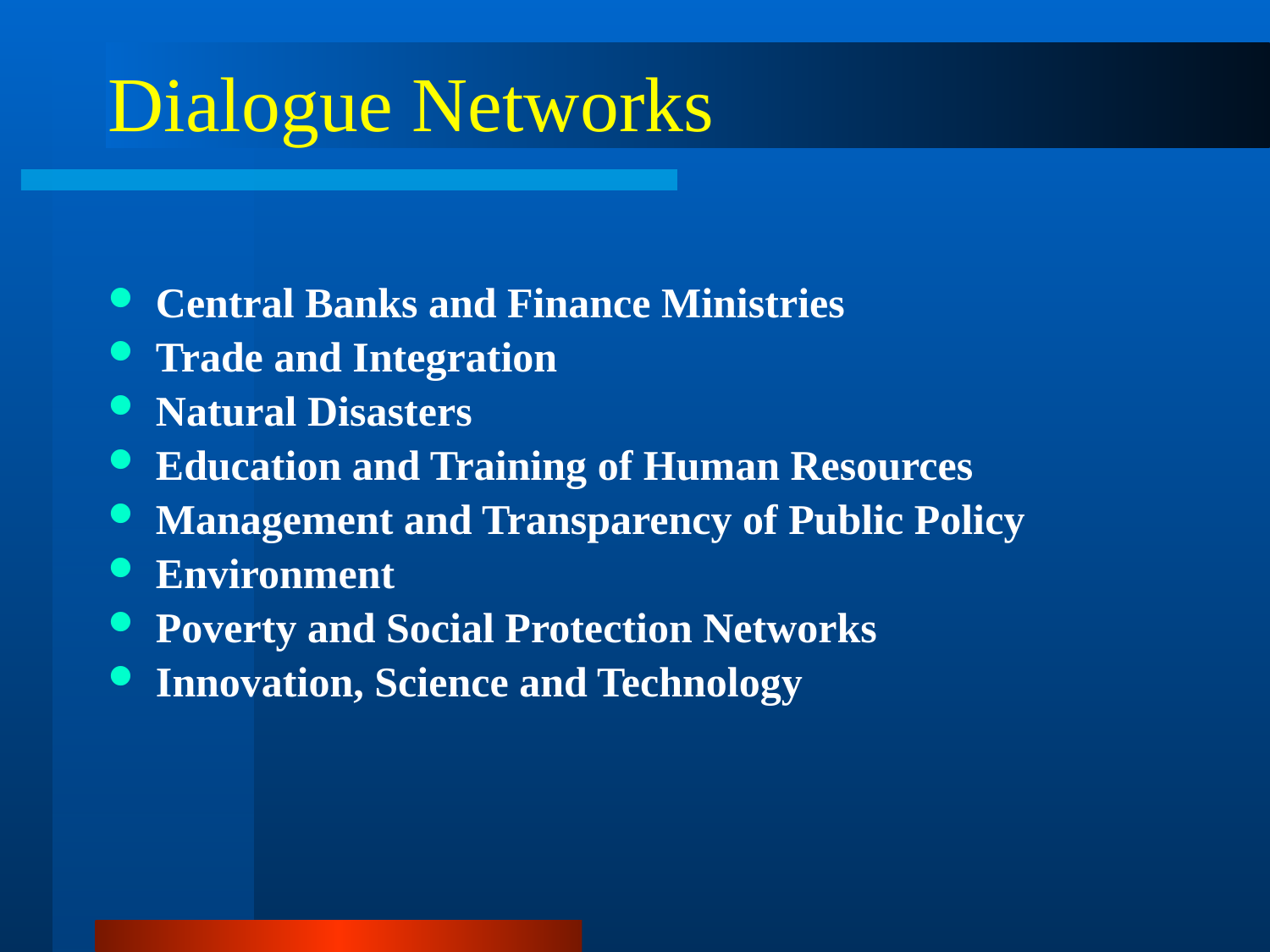

# Dialogue Networks
Central Banks and Finance Ministries
Trade and Integration
Natural Disasters
Education and Training of Human Resources
Management and Transparency of Public Policy
Environment
Poverty and Social Protection Networks
Innovation, Science and Technology